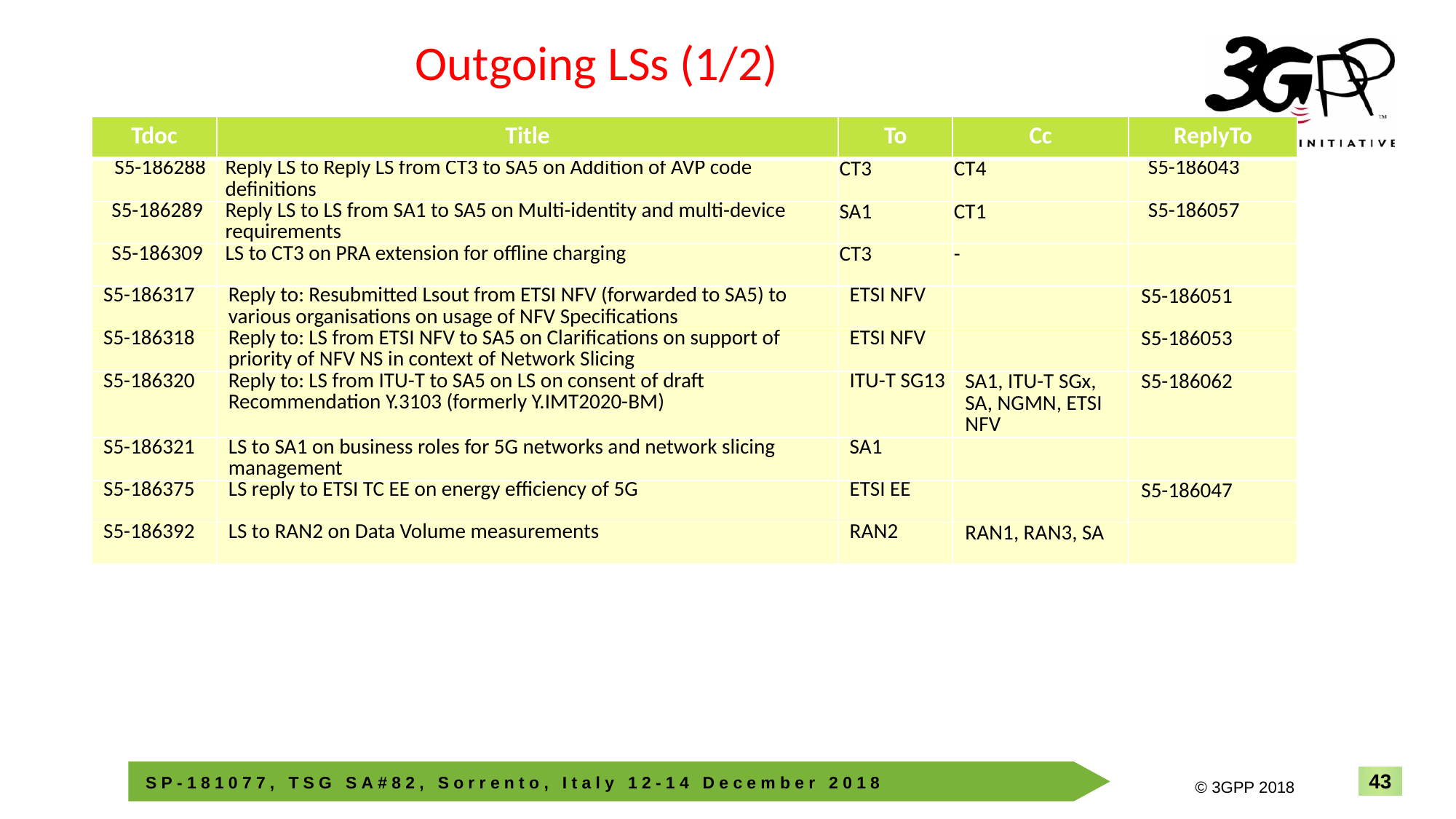

# Outgoing LSs (1/2)
| Tdoc | Title | To | Cc | ReplyTo |
| --- | --- | --- | --- | --- |
| S5-186288 | Reply LS to Reply LS from CT3 to SA5 on Addition of AVP code definitions | CT3 | CT4 | S5-186043 |
| S5-186289 | Reply LS to LS from SA1 to SA5 on Multi-identity and multi-device requirements | SA1 | CT1 | S5-186057 |
| S5-186309 | LS to CT3 on PRA extension for offline charging | CT3 | - |  |
| S5-186317 | Reply to: Resubmitted Lsout from ETSI NFV (forwarded to SA5) to various organisations on usage of NFV Specifications | ETSI NFV |  | S5-186051 |
| S5-186318 | Reply to: LS from ETSI NFV to SA5 on Clarifications on support of priority of NFV NS in context of Network Slicing | ETSI NFV |  | S5-186053 |
| S5-186320 | Reply to: LS from ITU-T to SA5 on LS on consent of draft Recommendation Y.3103 (formerly Y.IMT2020-BM) | ITU-T SG13 | SA1, ITU-T SGx, SA, NGMN, ETSI NFV | S5-186062 |
| S5-186321 | LS to SA1 on business roles for 5G networks and network slicing management | SA1 |  |  |
| S5-186375 | LS reply to ETSI TC EE on energy efficiency of 5G | ETSI EE |  | S5-186047 |
| S5-186392 | LS to RAN2 on Data Volume measurements | RAN2 | RAN1, RAN3, SA |  |